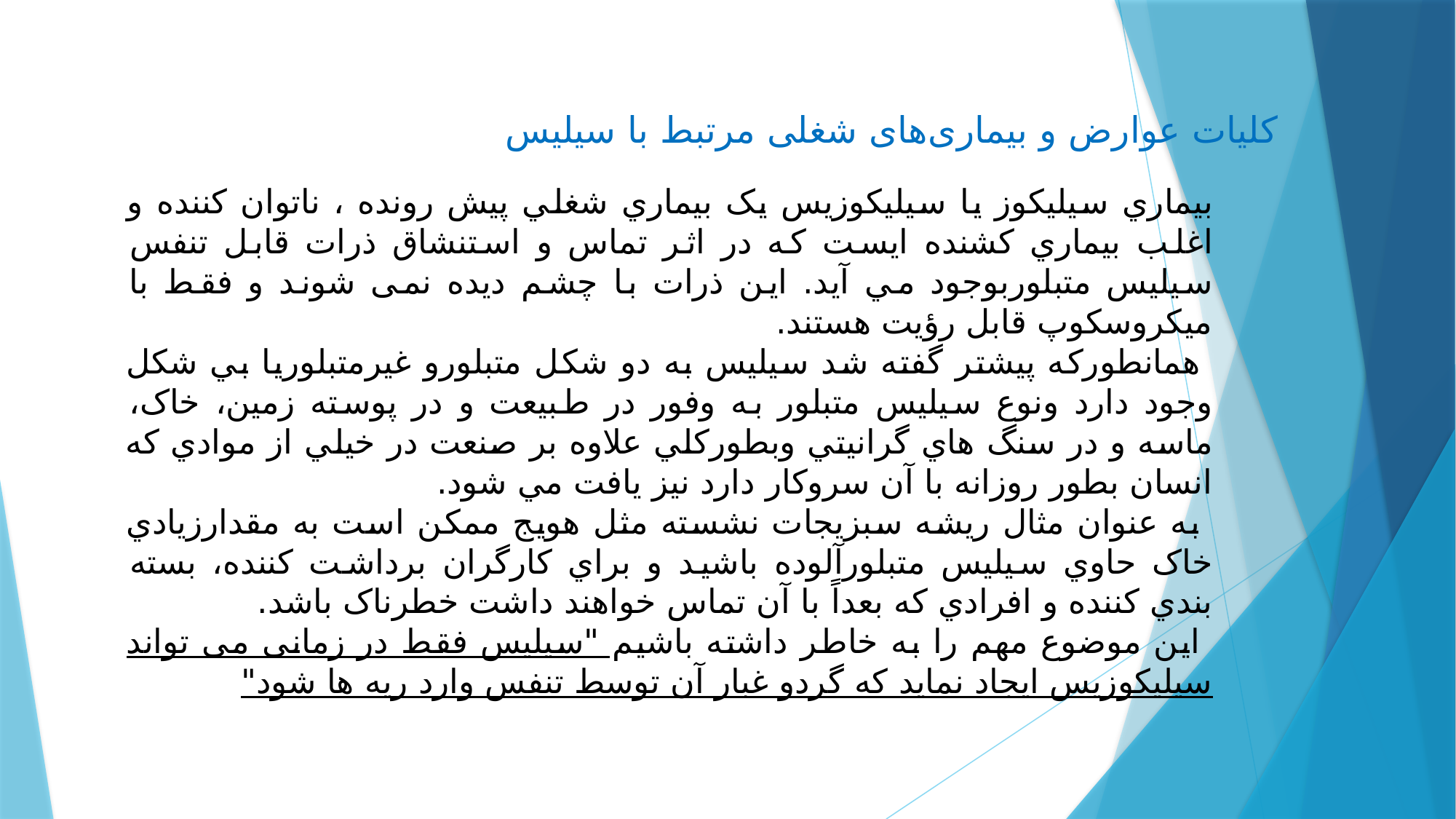

کلیات عوارض و بیماری‌های شغلی مرتبط با سیلیس
بيماري سيليكوز يا سیليکوزيس يک بيماري شغلي پیش رونده ، ناتوان كننده و اغلب بيماري كشنده ايست كه در اثر تماس و استنشاق ذرات قابل تنفس سيليس متبلوربوجود مي آيد. اين ذرات با چشم ديده نمی شوند و فقط با ميكروسكوپ قابل رؤيت هستند.
 همانطوركه پيشتر گفته شد سيليس به دو شكل متبلورو غيرمتبلوريا بي شكل وجود دارد ونوع سیليس متبلور به وفور در طبيعت و در پوسته زمين، خاک، ماسه و در سنگ هاي گرانيتي وبطوركلي علاوه بر صنعت در خيلي از موادي كه انسان بطور روزانه با آن سروكار دارد نيز يافت مي شود.
 به عنوان مثال ريشه سبزيجات نشسته مثل هويج ممكن است به مقدارزيادي خاک حاوي سيليس متبلورآلوده باشید و براي كارگران برداشت كننده، بسته بندي كننده و افرادي كه بعداً با آن تماس خواهند داشت خطرناک باشد.
 اين موضوع مهم را به خاطر داشته باشيم "سیلیس فقط در زمانی می تواند سیلیكوزيس ايجاد نمايد که گردو غبار آن توسط تنفس وارد ريه ها شود"